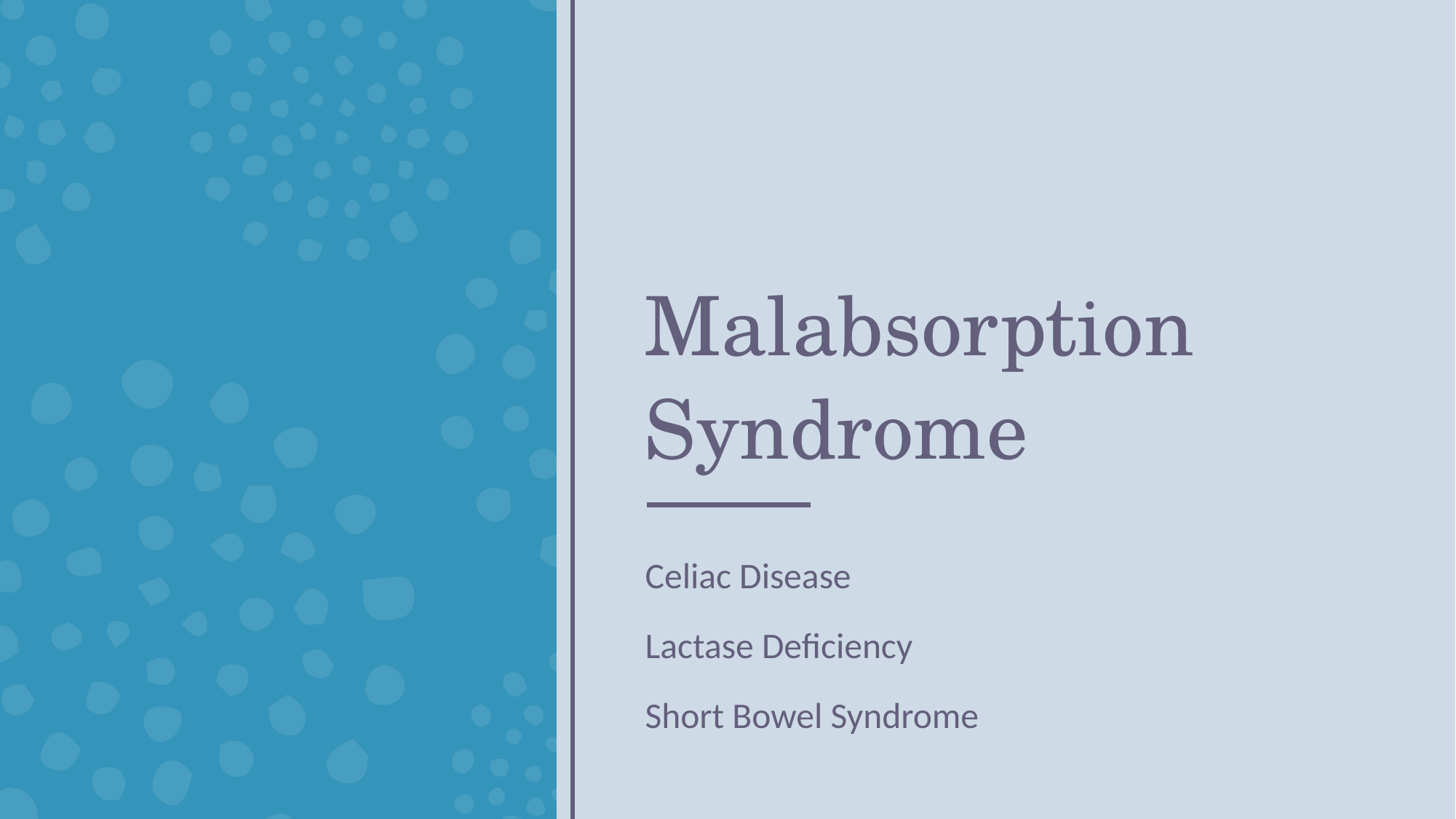

# Malabsorption Syndrome
Celiac Disease
Lactase Deficiency
Short Bowel Syndrome